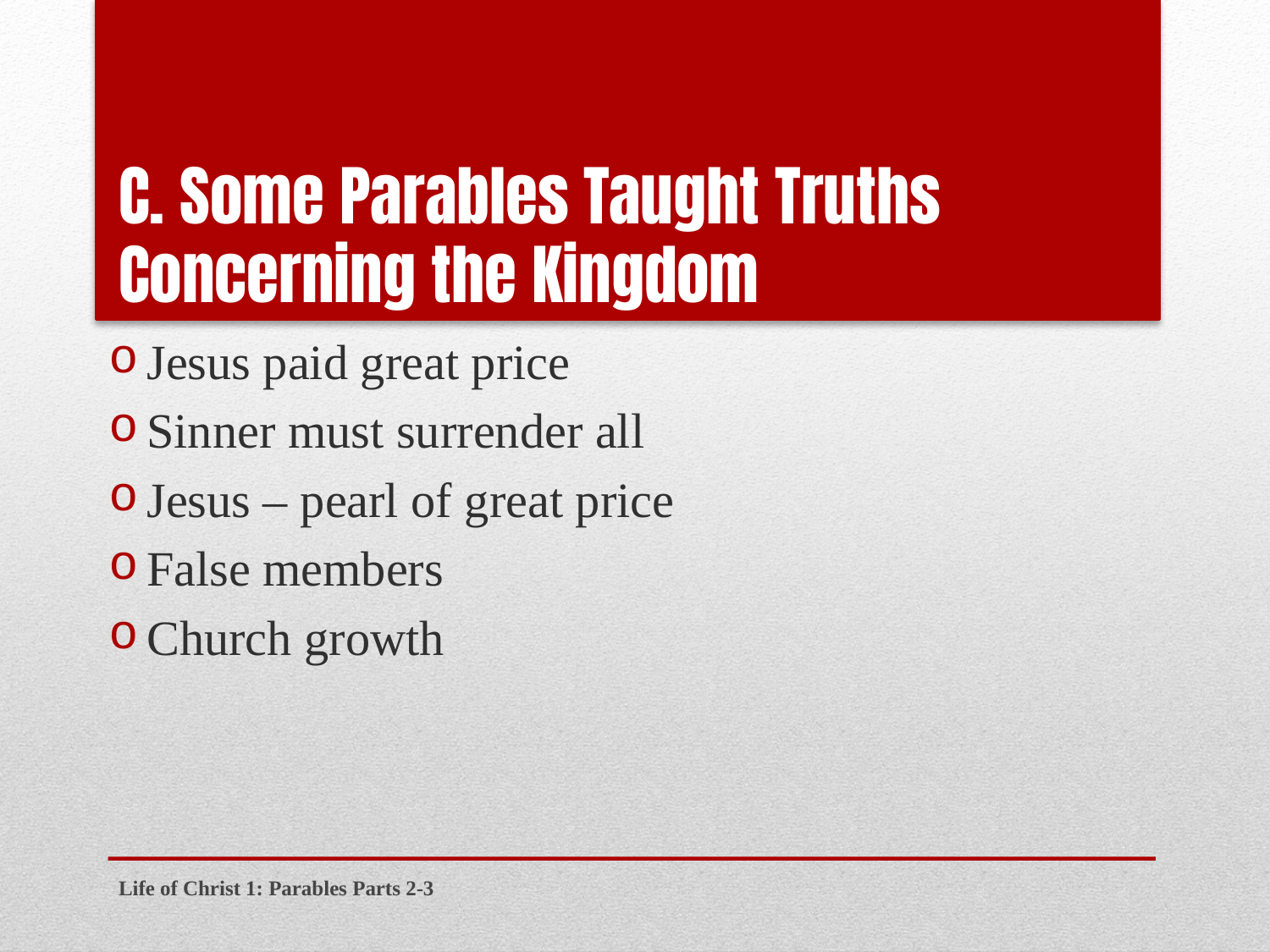

# C. Some Parables Taught Truths Concerning the Kingdom
Jesus paid great price
Sinner must surrender all
Jesus – pearl of great price
False members
Church growth
Life of Christ 1: Parables Parts 2-3